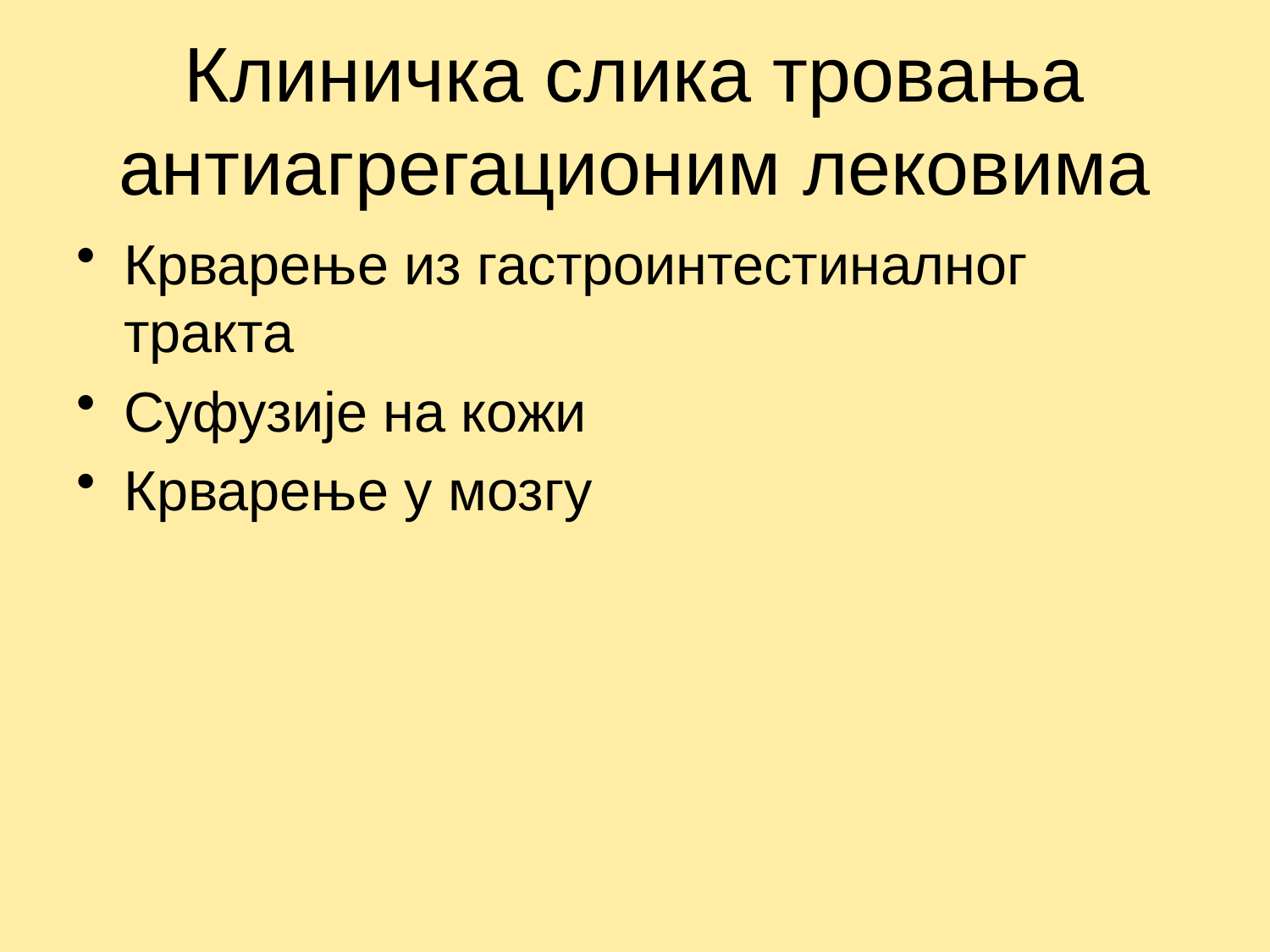

# Клиничка слика тровања антиагрегационим лековима
Крварење из гастроинтестиналног тракта
Суфузије на кожи
Крварење у мозгу